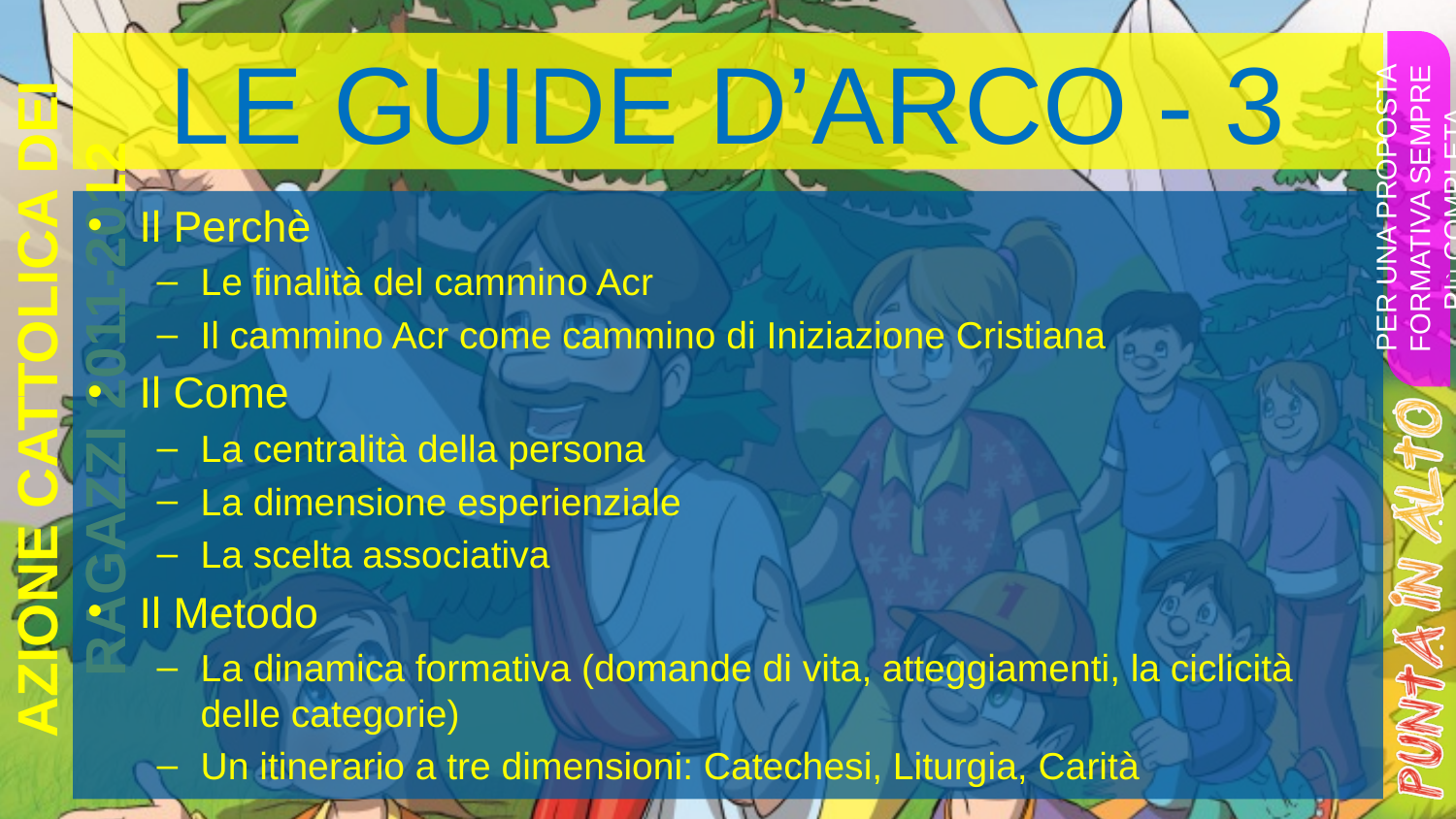

# LE GUIDE D’ARCO - 3
PER UNA PROPOSTA FORMATIVA SEMPRE PIÙ COMPLETA
Il Perchè
Le finalità del cammino Acr
Il cammino Acr come cammino di Iniziazione Cristiana
Il Come
La centralità della persona
La dimensione esperienziale
La scelta associativa
Il Metodo
La dinamica formativa (domande di vita, atteggiamenti, la ciclicità delle categorie)
Un itinerario a tre dimensioni: Catechesi, Liturgia, Carità